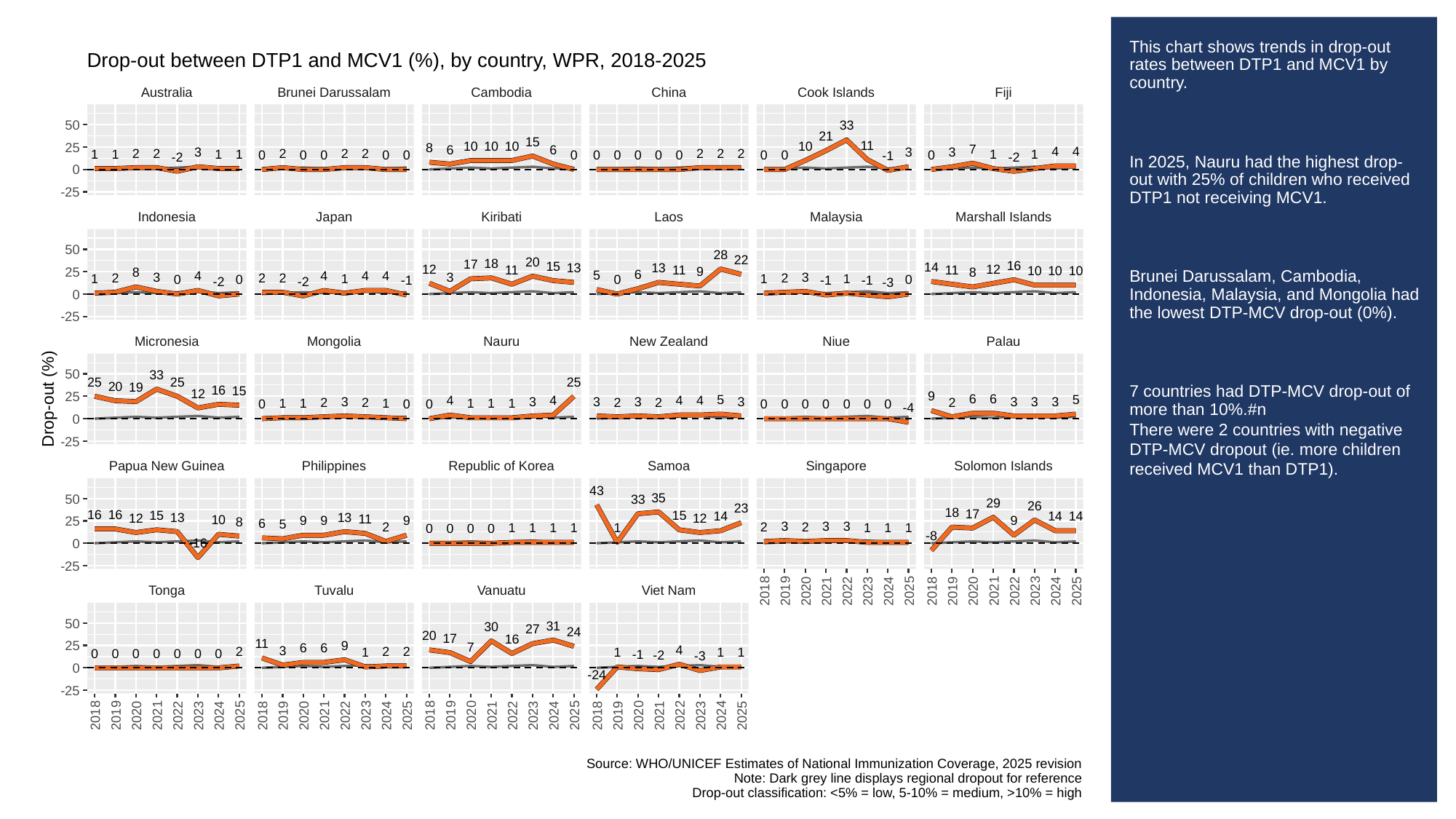

# This chart shows trends in drop-out rates between DTP1 and MCV1 by country.

In 2025, Nauru had the highest drop-out with 25% of children who received DTP1 not receiving MCV1.

Brunei Darussalam, Cambodia, Indonesia, Malaysia, and Mongolia had the lowest DTP-MCV drop-out (0%).

7 countries had DTP-MCV drop-out of more than 10%.#n
There were 2 countries with negative DTP-MCV dropout (ie. more children received MCV1 than DTP1).

Drop-out between DTP1 and MCV1 (%), by country, WPR, 2018-2025
Australia
Brunei Darussalam
Cambodia
China
Cook Islands
Fiji

50
33

21

15

11
10
10
10
10
25
8
7
6
6
4
4

3
3
3
2
2
2
2
2
2
2
2
1
1
1
1
1
1
0
0
0
0
0
0
0
0
0
0
0
0
0
0
-1
-2
-2

0

-25

Indonesia
Japan
Kiribati
Laos
Malaysia
Marshall Islands

50

28
22
20
18
17
16

15
14
13
13
12
12
11
11
11
10
10
10
9
25
8
8

6
5
4
4
4
4

3
3
3
2
2
2
2
1
1
1
1
0
0
0
0
-1
-1
-1

-2
-2
-3

0

-25

Micronesia
Mongolia
Nauru
New Zealand
Niue
Palau

50
33

25
25
25
20
19
16

15
12

9
25
Drop-out (%)
6
6
5
5
4
4
4
4

3
3
3
3
3
3
3
3
2
2
2
2
2
1
1
1
1
1
1
0
0
0
0
0
0
0
0
0
0
-4

0

-25

Papua New Guinea
Philippines
Republic of Korea
Samoa
Singapore
Solomon Islands

43

35
50
33
29

26
23

18
17
16
16

15
15
14
14
14
13
13
12
12
11
10
9
9
9
9
25
8

6
5

3
3
3
2
2
2
1
1
1
1
1
1
1
1
0
0
0
0

-8

-16
0

-25

Tonga
Tuvalu
Vanuatu
Viet Nam
2018
2019
2020
2021
2022
2023
2024
2025
2018
2019
2020
2021
2022
2023
2024
2025

50
31
30

27
24
20
17
16

11

9
25
7
6
6
4

3
2
2
2
1
1
1
1
0
0
0
0
0
0
0
-1
-2
-3

0

-24

-25

2018
2019
2020
2021
2022
2023
2024
2025
2018
2019
2020
2021
2022
2023
2024
2025
2018
2019
2020
2021
2022
2023
2024
2025
2018
2019
2020
2021
2022
2023
2024
2025
Source: WHO/UNICEF Estimates of National Immunization Coverage, 2025 revision
Note: Dark grey line displays regional dropout for reference
Drop-out classification: <5% = low, 5-10% = medium, >10% = high